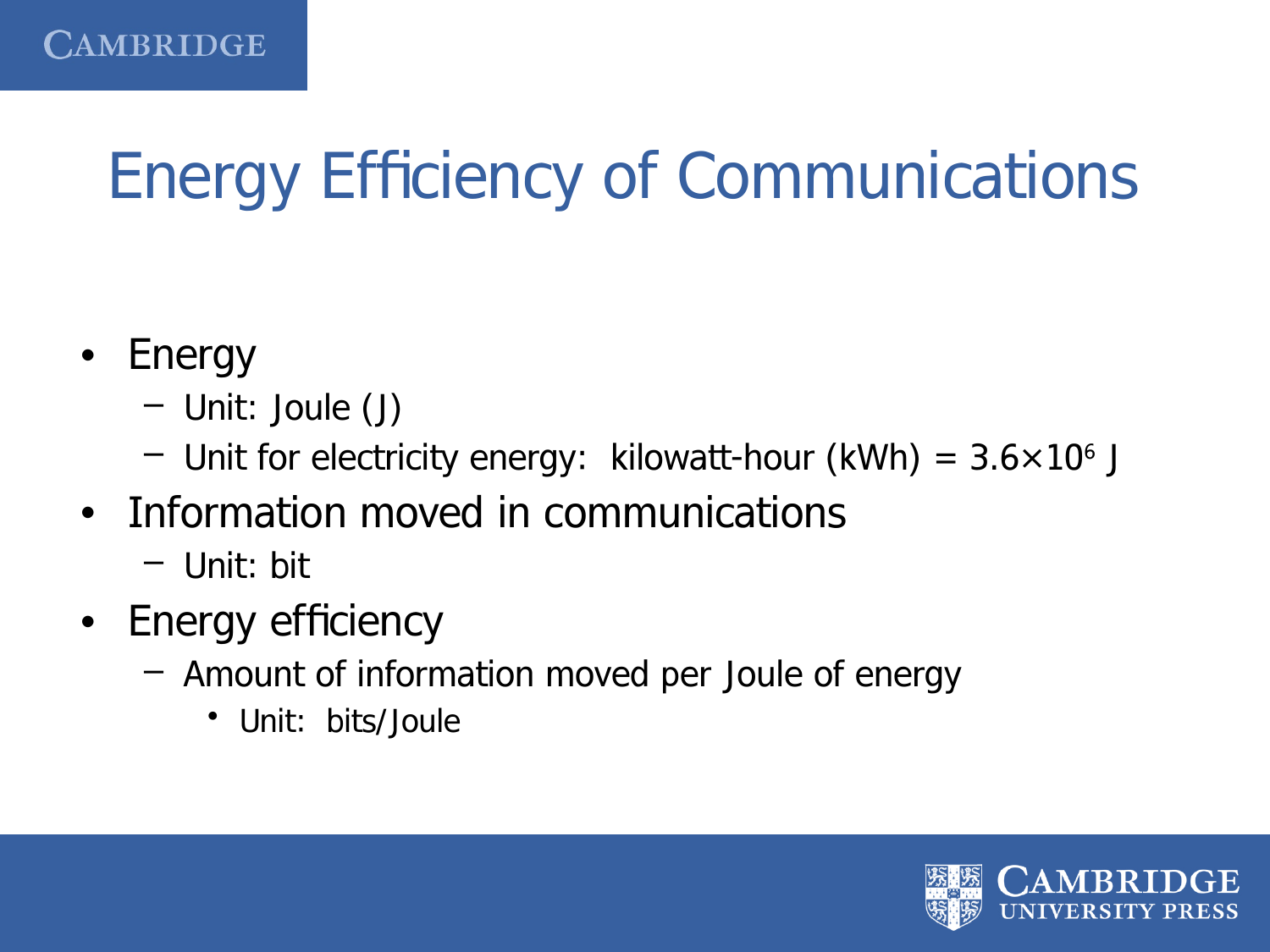

# Energy Efficiency of Communications
Energy
Unit: Joule (J)
Unit for electricity energy:  kilowatt-hour (kWh) = 3.6×106 J
Information moved in communications
Unit: bit
Energy efficiency
Amount of information moved per Joule of energy
Unit:  bits/Joule